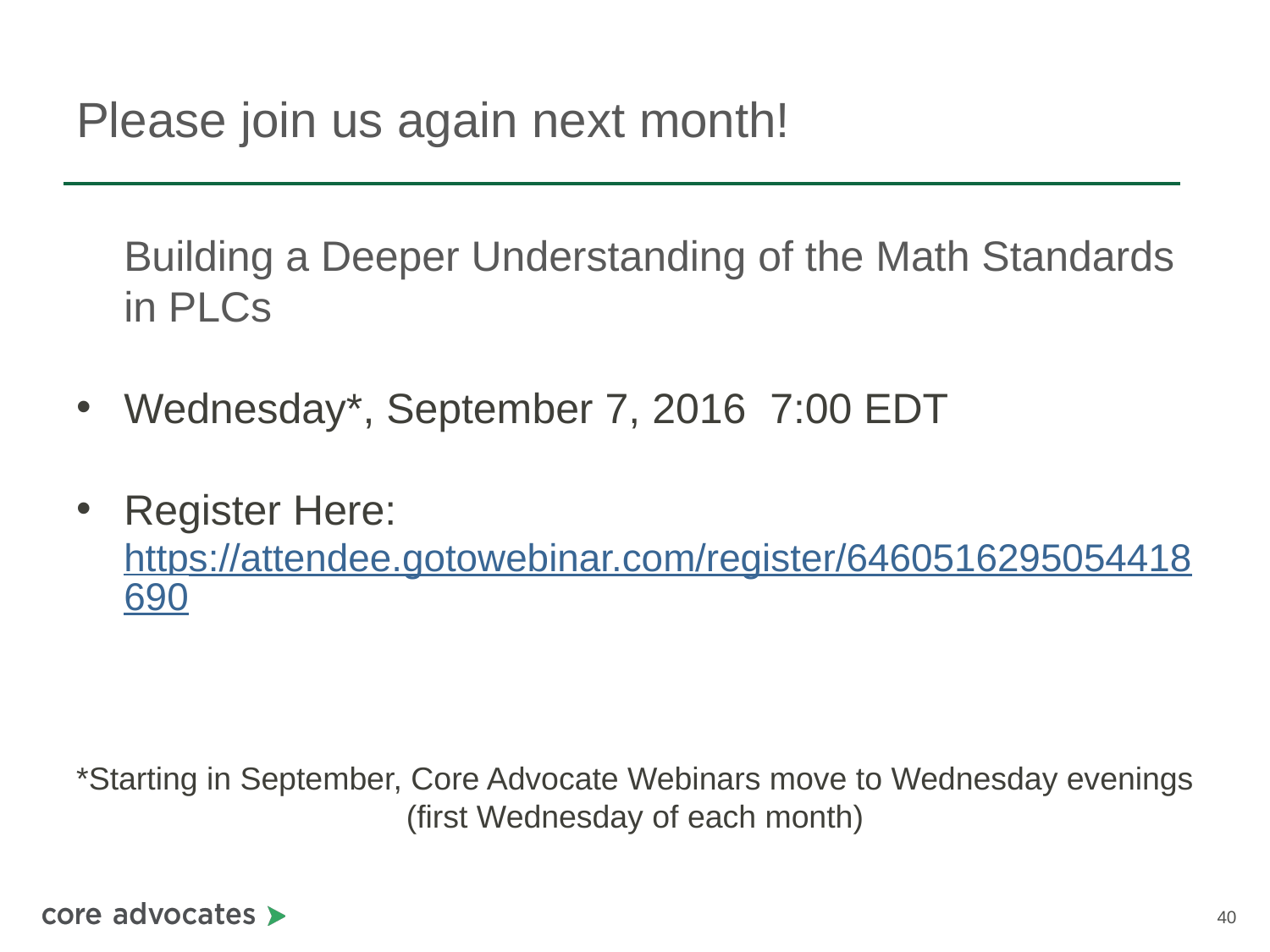

# Please join us again next month!
Building a Deeper Understanding of the Math Standards in PLCs

Wednesday*, September 7, 2016  7:00 EDT

Register Here:  https://attendee.gotowebinar.com/register/6460516295054418690

*Starting in September, Core Advocate Webinars move to Wednesday evenings (first Wednesday of each month)